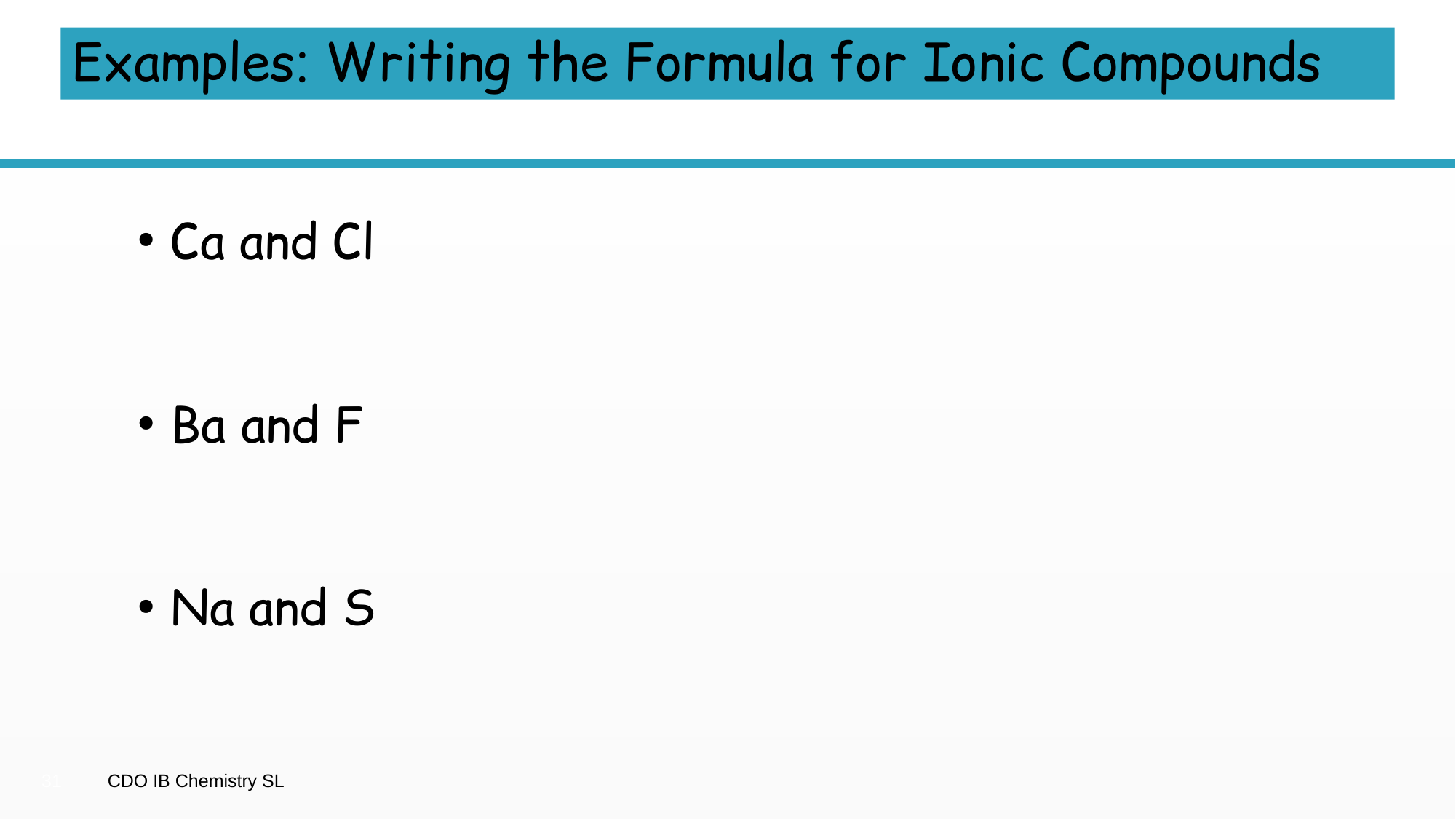

# Examples: Writing the Formula for Ionic Compounds
Ca and Cl

Ba and F

Na and S

31
CDO IB Chemistry SL